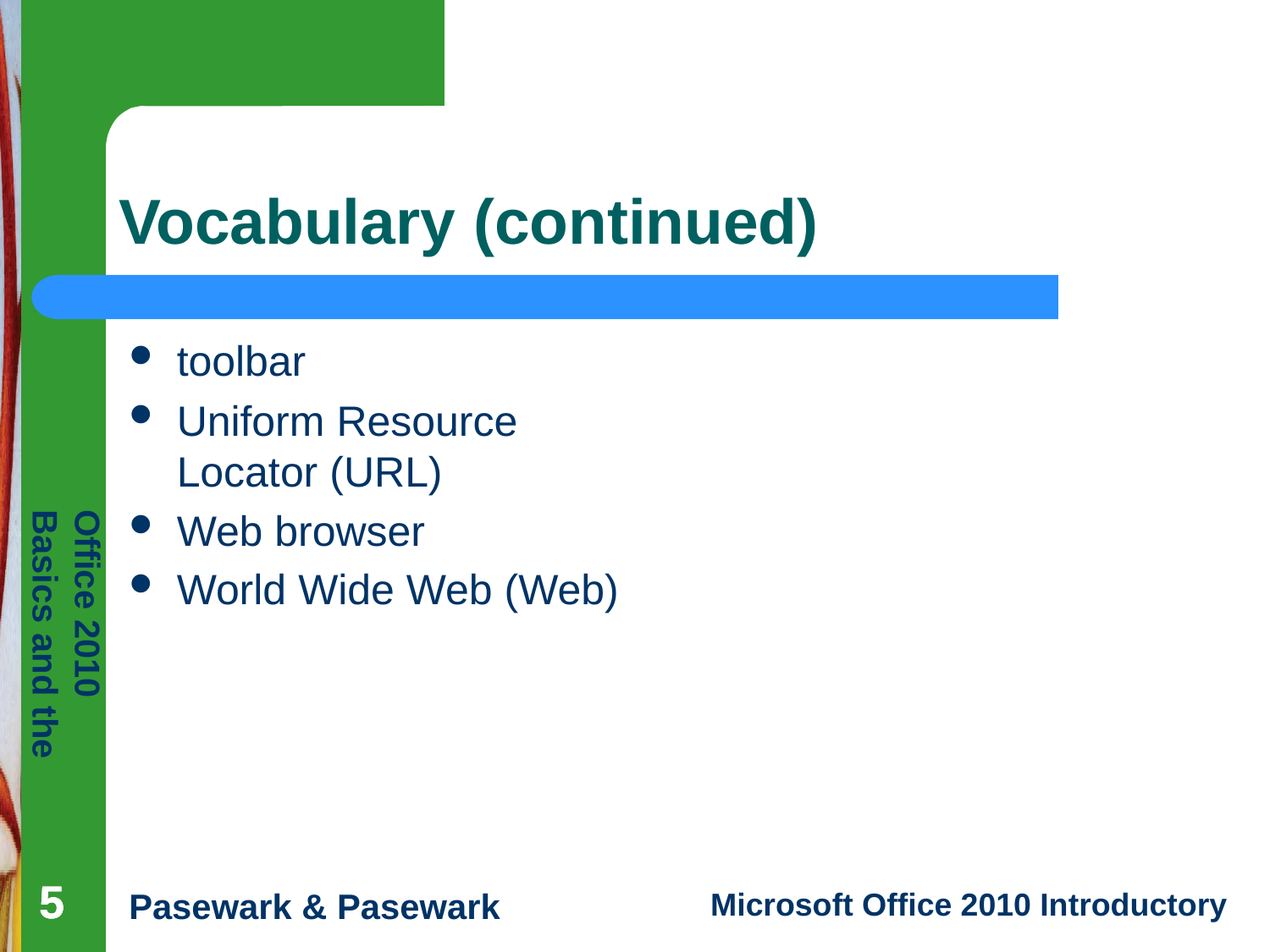

# Vocabulary (continued)
toolbar
Uniform Resource Locator (URL)
Web browser
World Wide Web (Web)
5
5
5